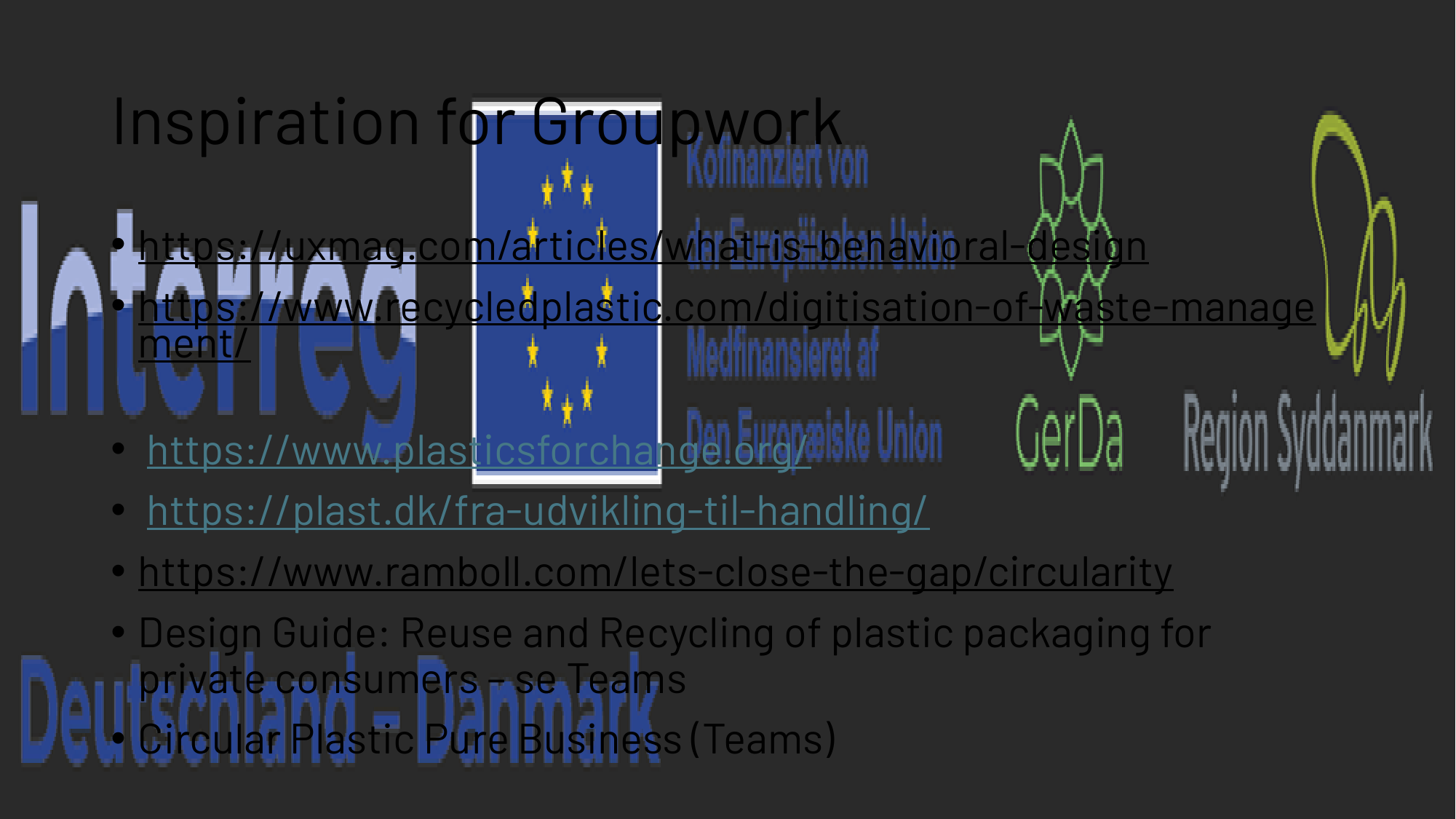

# Inspiration for Groupwork
https://uxmag.com/articles/what-is-behavioral-design
https://www.recycledplastic.com/digitisation-of-waste-management/
 https://www.plasticsforchange.org/
 https://plast.dk/fra-udvikling-til-handling/
https://www.ramboll.com/lets-close-the-gap/circularity
Design Guide: Reuse and Recycling of plastic packaging for private consumers – se Teams
Circular Plastic Pure Business (Teams)